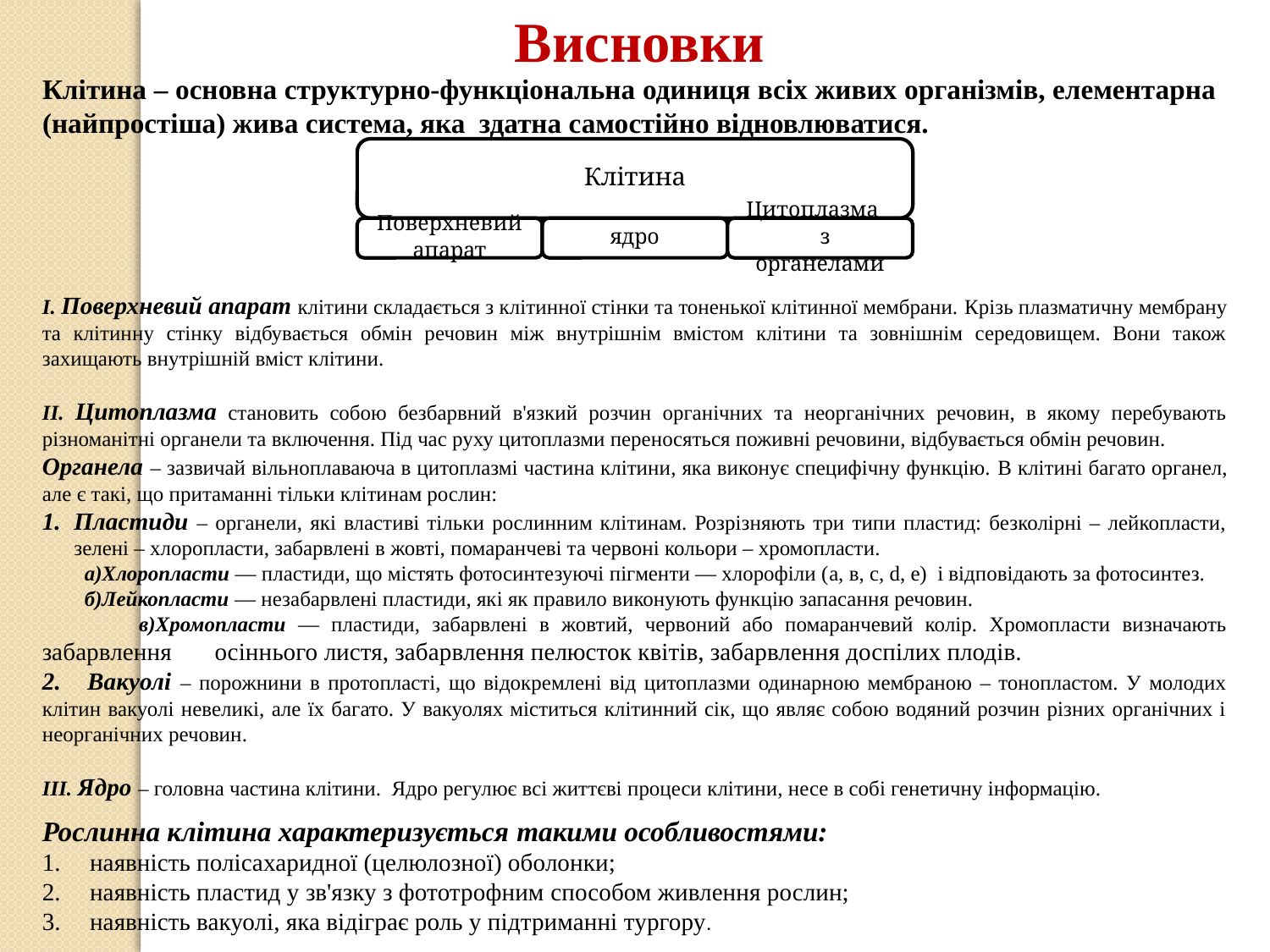

Висновки
Клітина – основна структурно-функціональна одиниця всіх живих організмів, елементарна (найпростіша) жива система, яка  здатна самостійно відновлюватися.
Клітина
ядро
Поверхневий апарат
Цитоплазма      з органелами
І. Поверхневий апарат клітини складається з клітинної стінки та тоненької клітинної мембрани. Крізь плазматичну мембрану та клітинну стінку відбувається обмін речовин між внутрішнім вмістом клітини та зовнішнім середовищем. Вони також захищають внутрішній вміст клітини.

ІІ. Цитоплазма становить собою безбарвний в'язкий розчин органічних та неорганічних речовин, в якому перебувають різноманітні органели та включення. Під час руху цитоплазми переносяться поживні речовини, відбувається обмін речовин.
Органела – зазвичай вільноплаваюча в цитоплазмі частина клітини, яка виконує специфічну функцію. В клітині багато органел, але є такі, що притаманні тільки клітинам рослин:
Пластиди – органели, які властиві тільки рослинним клітинам. Розрізняють три типи пластид: безколірні – лейкопласти, зелені – хлоропласти, забарвлені в жовті, помаранчеві та червоні кольори – хромопласти.
        а)Хлоропласти — пластиди, що містять фотосинтезуючі пігменти — хлорофіли (а, в, с, d, е)  і відповідають за фотосинтез.
        б)Лейкопласти — незабарвлені пластиди, які як правило виконують функцію запасання речовин.
        в)Хромопласти — пластиди, забарвлені в жовтий, червоний або помаранчевий колір. Хромопласти визначають забарвлення       осіннього листя, забарвлення пелюсток квітів, забарвлення доспілих плодів.
2.   Вакуолі – порожнини в протопласті, що відокремлені від цитоплазми одинарною мембраною – тонопластом. У молодих клітин вакуолі невеликі, але їх багато. У вакуолях міститься клітинний сік, що являє собою водяний розчин різних органічних і неорганічних речовин.

ІІІ. Ядро – головна частина клітини.  Ядро регулює всі життєві процеси клітини, несе в собі генетичну інформацію.
Рослинна клітина характеризується такими особливостями:
наявність полісахаридної (целюлозної) оболонки;
наявність пластид у зв'язку з фототрофним способом живлення рослин;
наявність вакуолі, яка відіграє роль у підтриманні тургору.